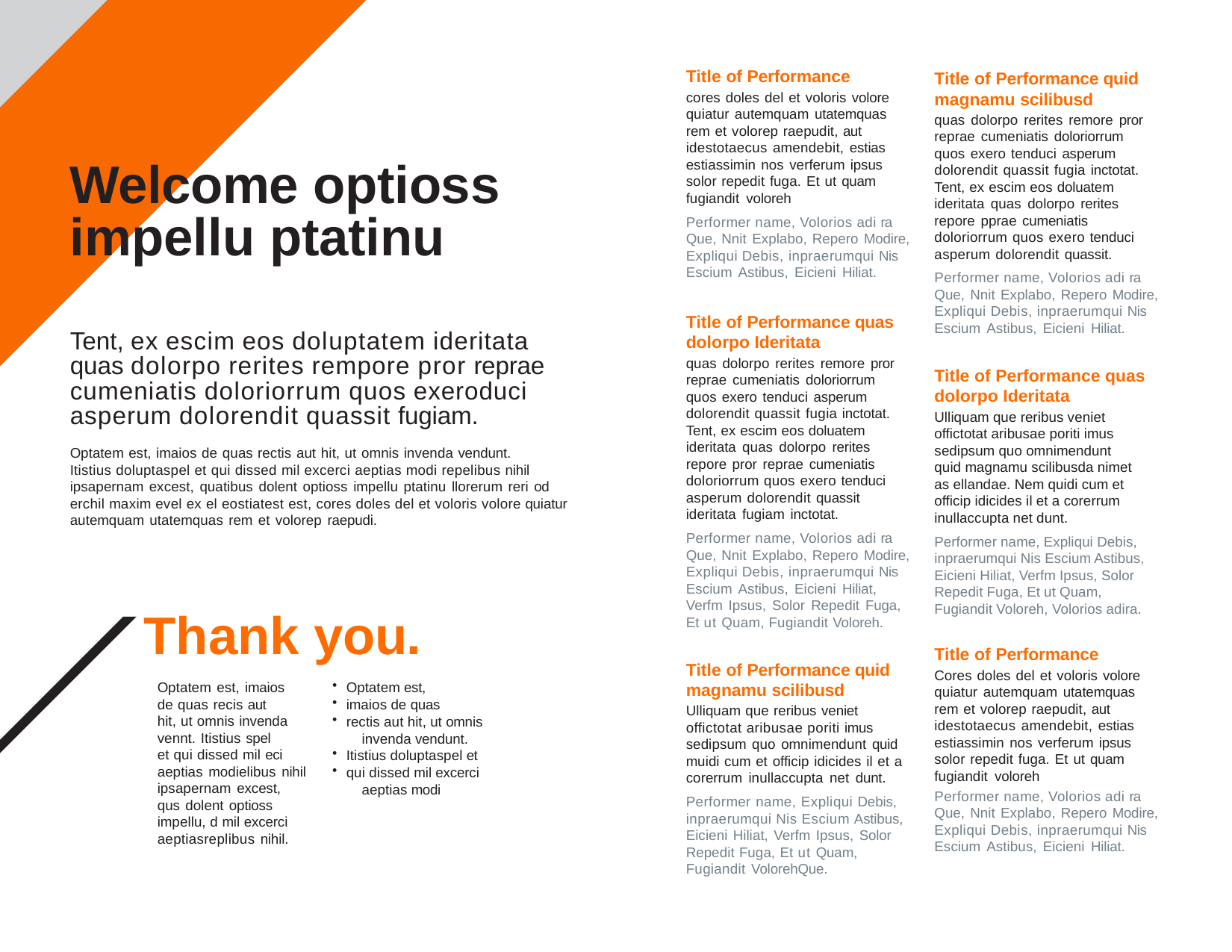

Title of Performance
cores doles del et voloris volore quiatur autemquam utatemquas rem et volorep raepudit, aut idestotaecus amendebit, estias estiassimin nos verferum ipsus solor repedit fuga. Et ut quam fugiandit voloreh
Performer name, Volorios adi ra Que, Nnit Explabo, Repero Modire, Expliqui Debis, inpraerumqui Nis Escium Astibus, Eicieni Hiliat.
Title of Performance quid magnamu scilibusd
quas dolorpo rerites remore pror reprae cumeniatis doloriorrum quos exero tenduci asperum dolorendit quassit fugia inctotat. Tent, ex escim eos doluatem ideritata quas dolorpo rerites repore pprae cumeniatis doloriorrum quos exero tenduci asperum dolorendit quassit.
Performer name, Volorios adi ra Que, Nnit Explabo, Repero Modire, Expliqui Debis, inpraerumqui Nis Escium Astibus, Eicieni Hiliat.
Welcome optioss impellu ptatinu
Title of Performance quas dolorpo Ideritata
quas dolorpo rerites remore pror reprae cumeniatis doloriorrum quos exero tenduci asperum dolorendit quassit fugia inctotat. Tent, ex escim eos doluatem ideritata quas dolorpo rerites repore pror reprae cumeniatis doloriorrum quos exero tenduci asperum dolorendit quassit ideritata fugiam inctotat.
Performer name, Volorios adi ra Que, Nnit Explabo, Repero Modire, Expliqui Debis, inpraerumqui Nis Escium Astibus, Eicieni Hiliat, Verfm Ipsus, Solor Repedit Fuga, Et ut Quam, Fugiandit Voloreh.
Tent, ex escim eos doluptatem ideritata quas dolorpo rerites rempore pror reprae cumeniatis doloriorrum quos exeroduci asperum dolorendit quassit fugiam.
Optatem est, imaios de quas rectis aut hit, ut omnis invenda vendunt. Itistius doluptaspel et qui dissed mil excerci aeptias modi repelibus nihil ipsapernam excest, quatibus dolent optioss impellu ptatinu llorerum reri od
erchil maxim evel ex el eostiatest est, cores doles del et voloris volore quiatur autemquam utatemquas rem et volorep raepudi.
Title of Performance quas dolorpo Ideritata
Ulliquam que reribus veniet offictotat aribusae poriti imus sedipsum quo omnimendunt quid magnamu scilibusda nimet as ellandae. Nem quidi cum et officip idicides il et a corerrum inullaccupta net dunt.
Performer name, Expliqui Debis, inpraerumqui Nis Escium Astibus, Eicieni Hiliat, Verfm Ipsus, Solor Repedit Fuga, Et ut Quam, Fugiandit Voloreh, Volorios adira.
Thank you.

Title of Performance
Cores doles del et voloris volore quiatur autemquam utatemquas rem et volorep raepudit, aut idestotaecus amendebit, estias estiassimin nos verferum ipsus solor repedit fuga. Et ut quam fugiandit voloreh
Performer name, Volorios adi ra Que, Nnit Explabo, Repero Modire, Expliqui Debis, inpraerumqui Nis Escium Astibus, Eicieni Hiliat.
Title of Performance quid magnamu scilibusd
Ulliquam que reribus veniet offictotat aribusae poriti imus sedipsum quo omnimendunt quid muidi cum et officip idicides il et a corerrum inullaccupta net dunt.
Performer name, Expliqui Debis, inpraerumqui Nis Escium Astibus, Eicieni Hiliat, Verfm Ipsus, Solor Repedit Fuga, Et ut Quam, Fugiandit VolorehQue.
Optatem est, imaios de quas recis aut hit, ut omnis invenda vennt. Itistius spel
et qui dissed mil eci aeptias modielibus nihil ipsapernam excest, qus dolent optioss impellu, d mil excerci aeptiasreplibus nihil.
Optatem est,
imaios de quas
rectis aut hit, ut omnis 	invenda vendunt.
Itistius doluptaspel et
qui dissed mil excerci 	aeptias modi